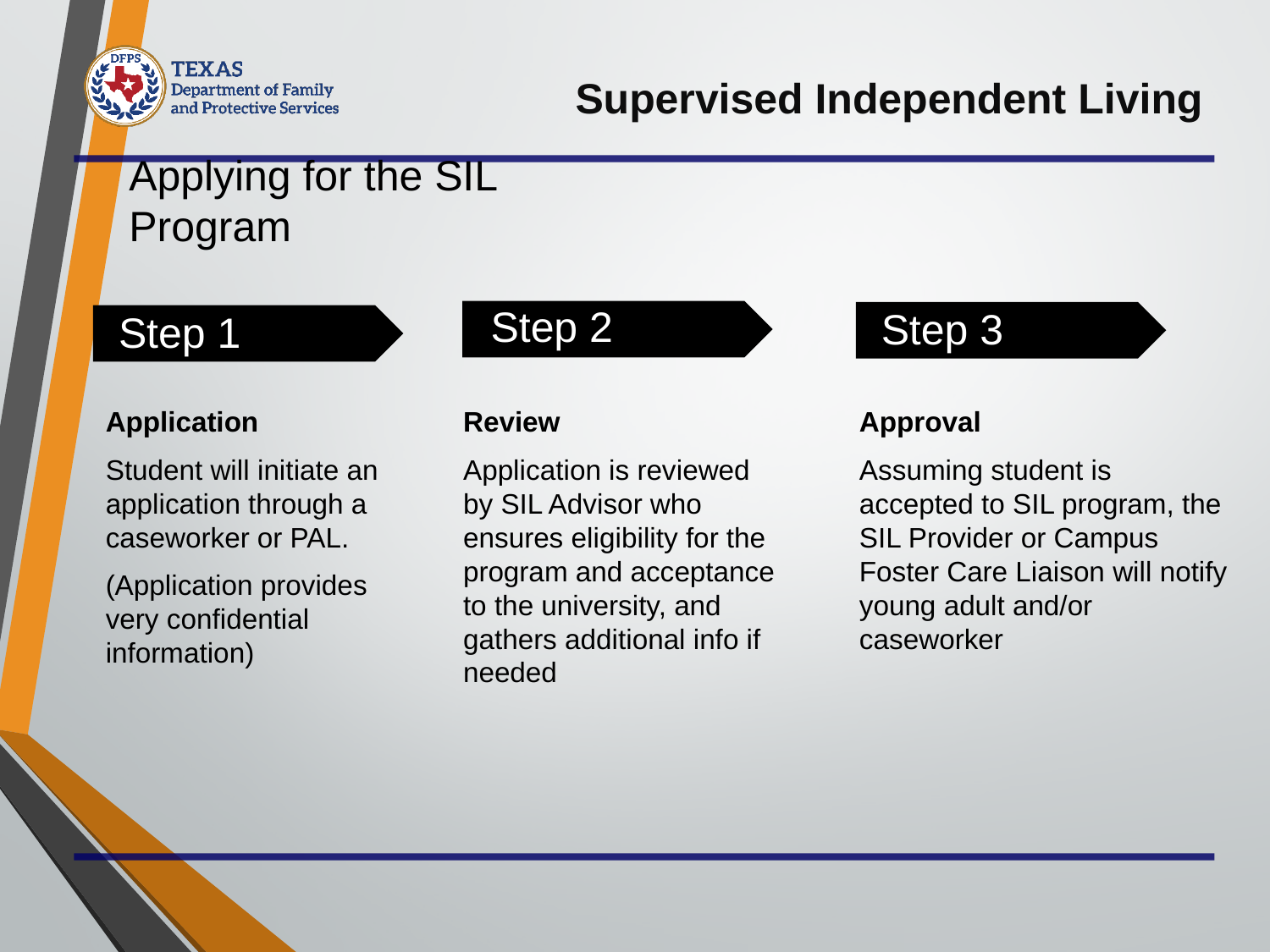

Supervised Independent Living
# Applying for the SIL Program

Step 2

Step 3
Step 1
Application
Student will initiate an application through a caseworker or PAL.
(Application provides very confidential information)
Review
Application is reviewed by SIL Advisor who ensures eligibility for the program and acceptance to the university, and gathers additional info if needed
Approval
Assuming student is accepted to SIL program, the SIL Provider or Campus Foster Care Liaison will notify young adult and/or caseworker